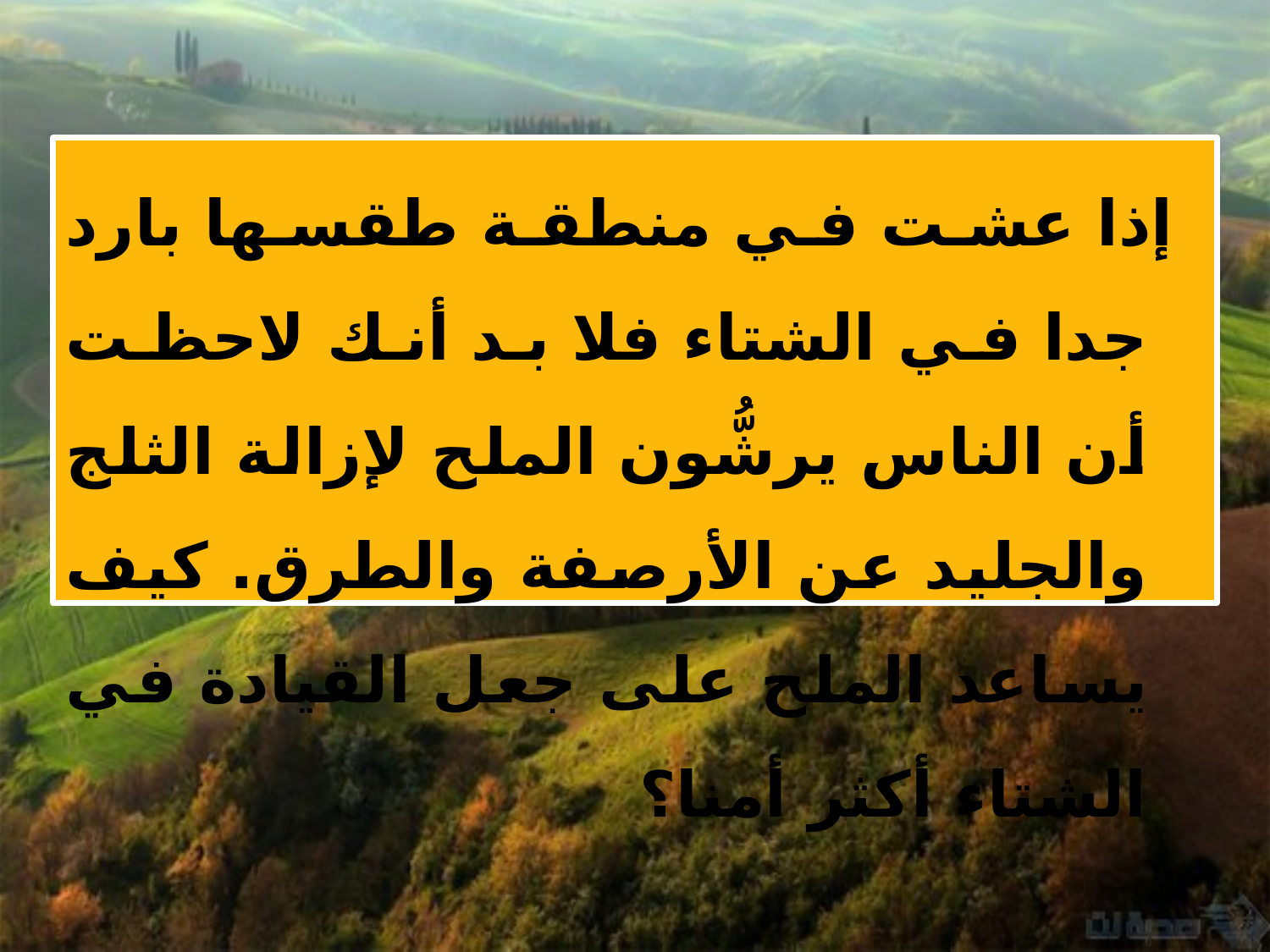

إذا عشت في منطقة طقسها بارد جدا في الشتاء فلا بد أنك لاحظت أن الناس يرشُّون الملح لإزالة الثلج والجليد عن الأرصفة والطرق. كيف يساعد الملح على جعل القيادة في الشتاء أكثر أمنا؟